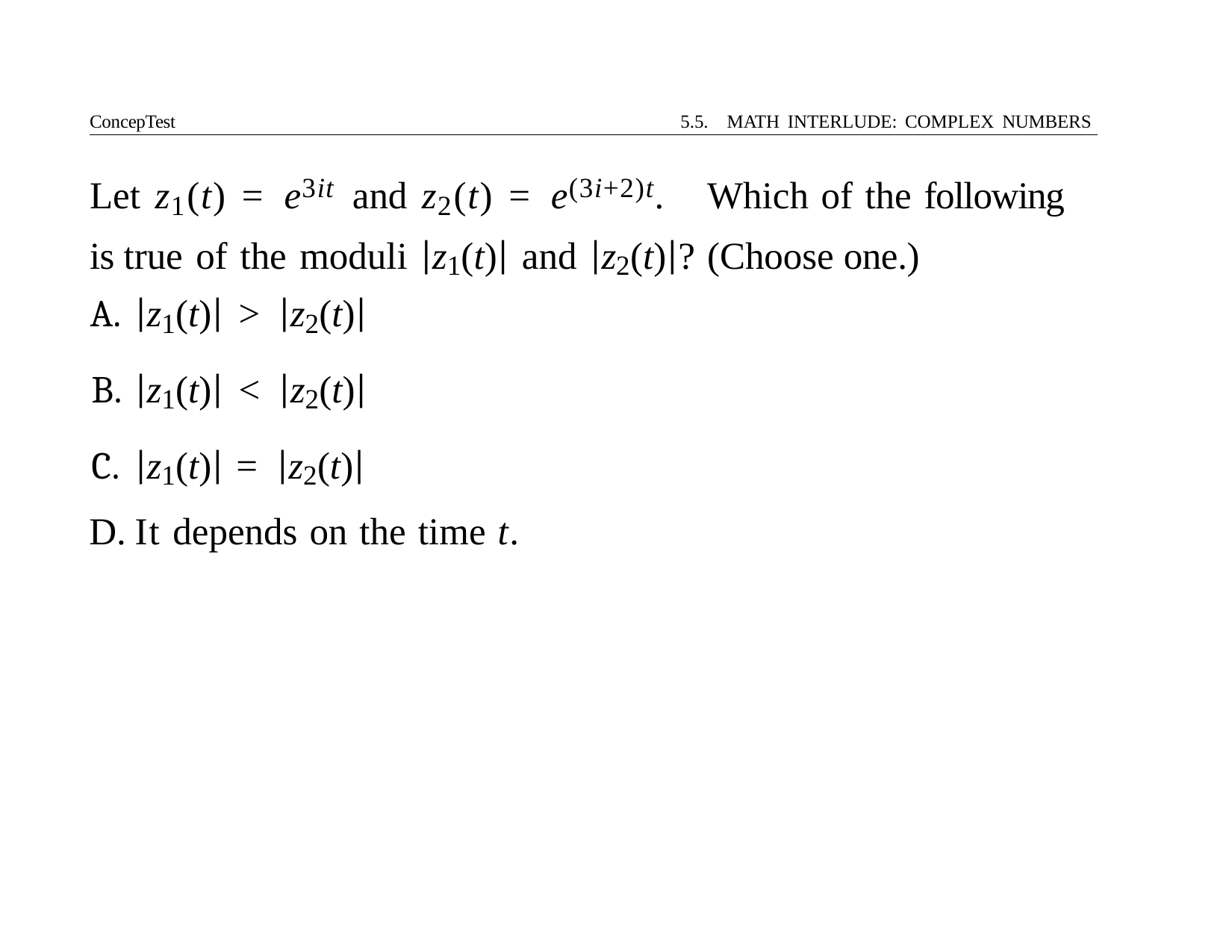

ConcepTest	5.5.  MATH INTERLUDE: COMPLEX NUMBERS

# Let z1(t) = e3it and z2(t) = e(3i+2)t.		Which of the following is true of the moduli |z1(t)| and |z2(t)|?	(Choose one.)
|z1(t)| > |z2(t)|
|z1(t)| < |z2(t)|
|z1(t)| = |z2(t)|
It depends on the time t.